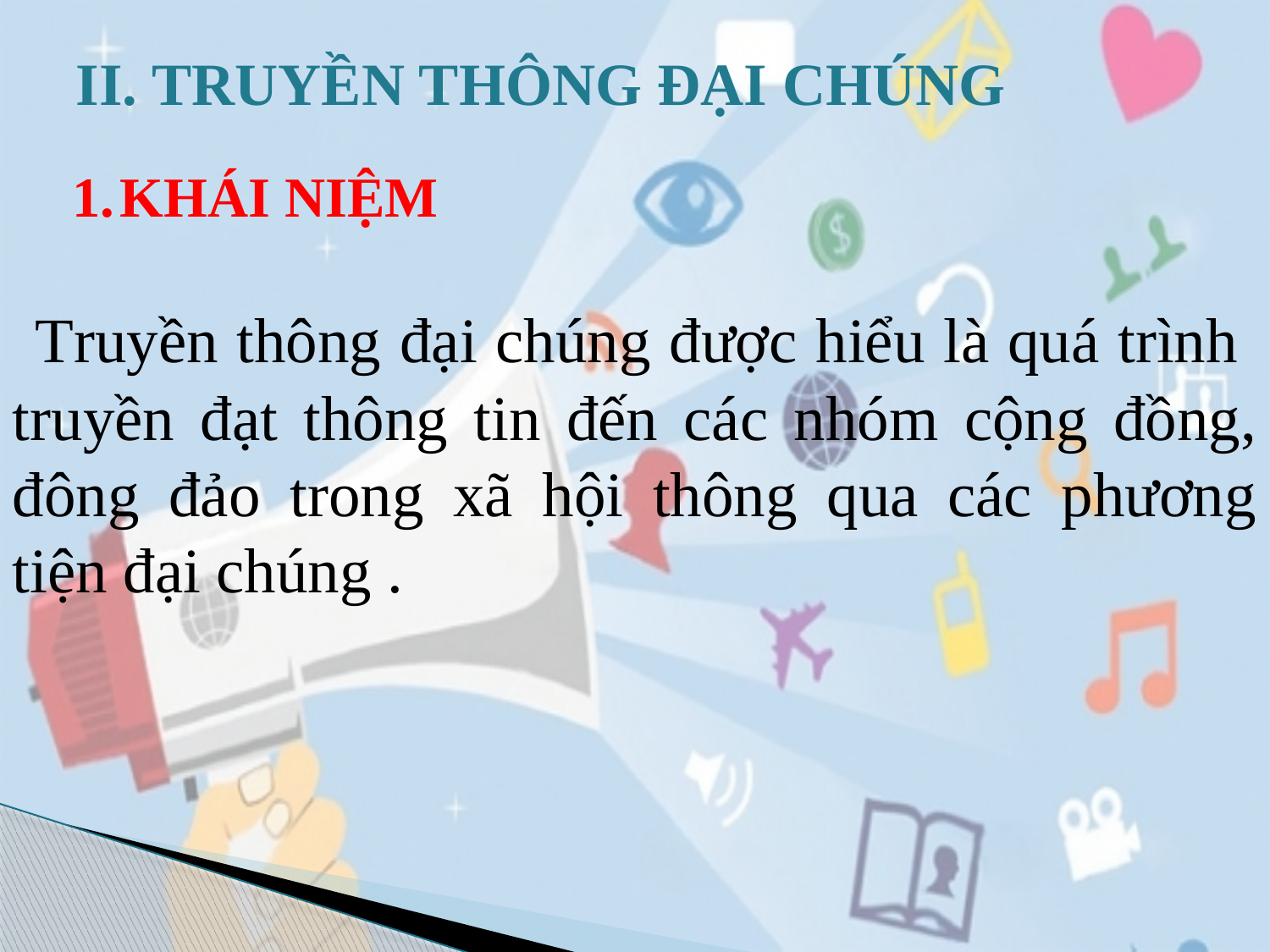

# II. TRUYỀN THÔNG ĐẠI CHÚNG
KHÁI NIỆM

 Truyền thông đại chúng được hiểu là quá trình  truyền đạt thông tin đến các nhóm cộng đồng, đông đảo trong xã hội thông qua các phương tiện đại chúng .